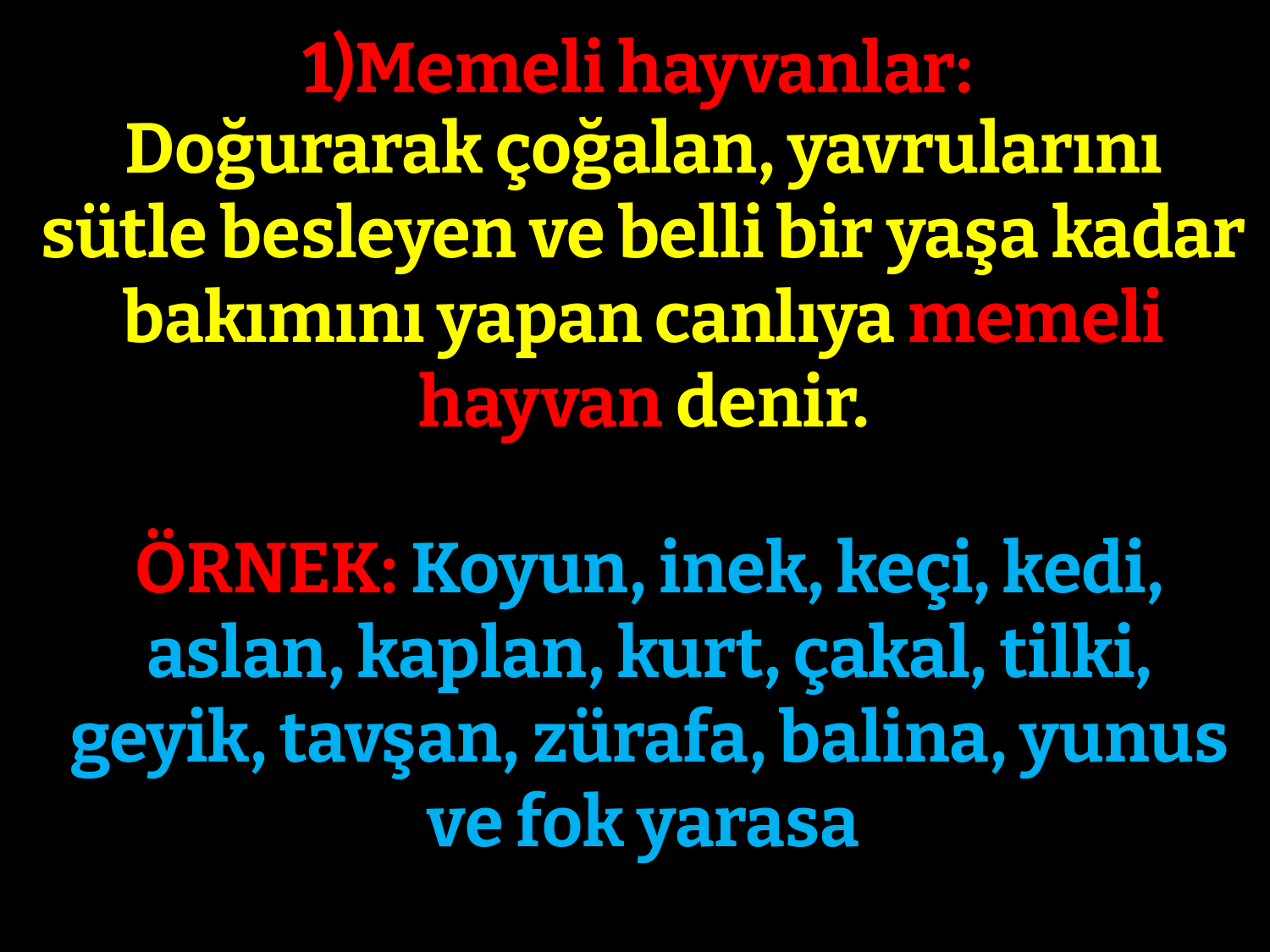

1)Memeli hayvanlar:
Doğurarak çoğalan, yavrularını sütle besleyen ve belli bir yaşa kadar bakımını yapan canlıya memeli hayvan denir.
#
ÖRNEK: Koyun, inek, keçi, kedi, aslan, kaplan, kurt, çakal, tilki, geyik, tavşan, zürafa, balina, yunus ve fok yarasa